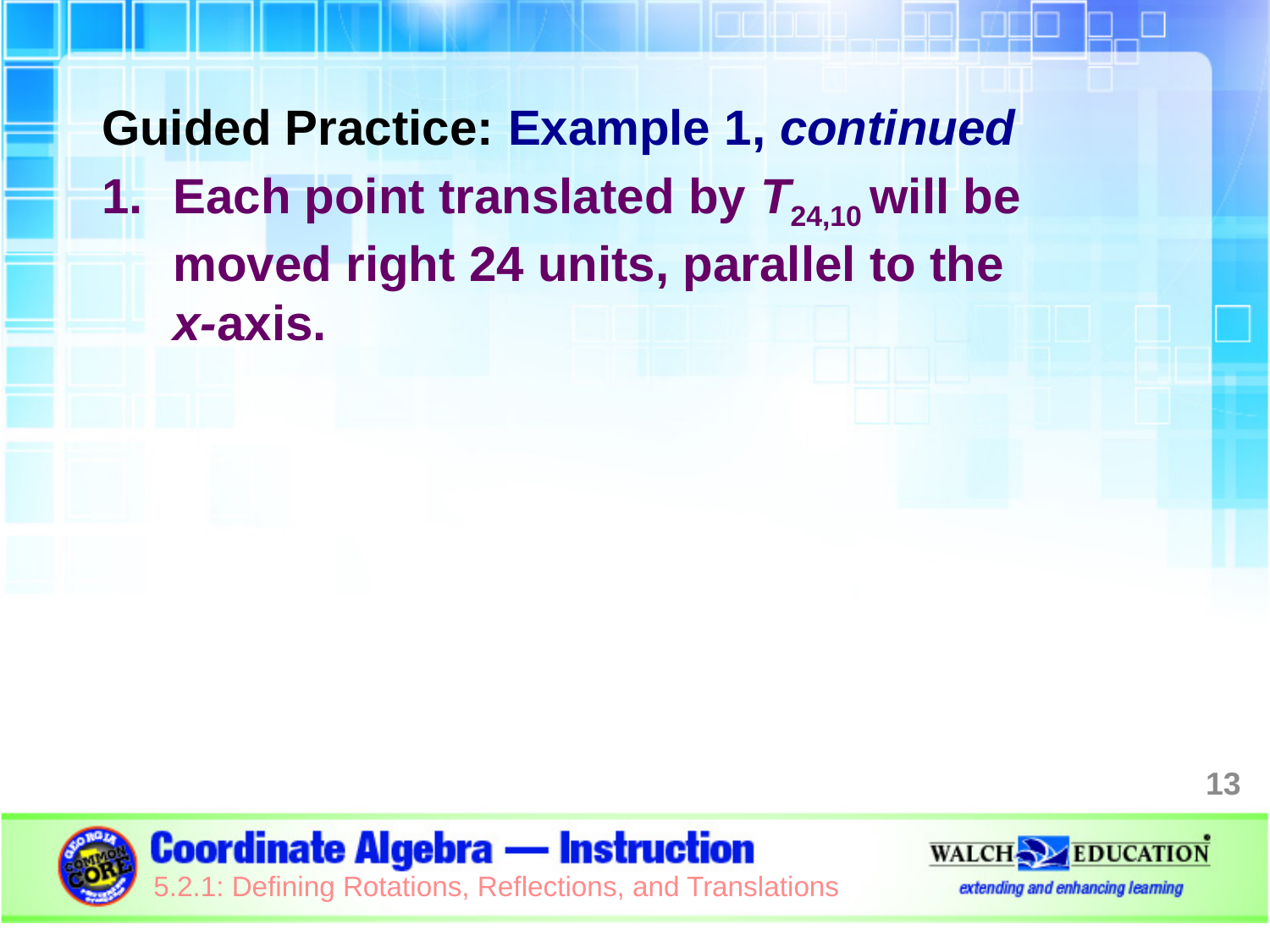

Guided Practice: Example 1, continued
Each point translated by T24,10 will be moved right 24 units, parallel to the
x-axis.

13
5.2.1: Defining Rotations, Reflections, and Translations